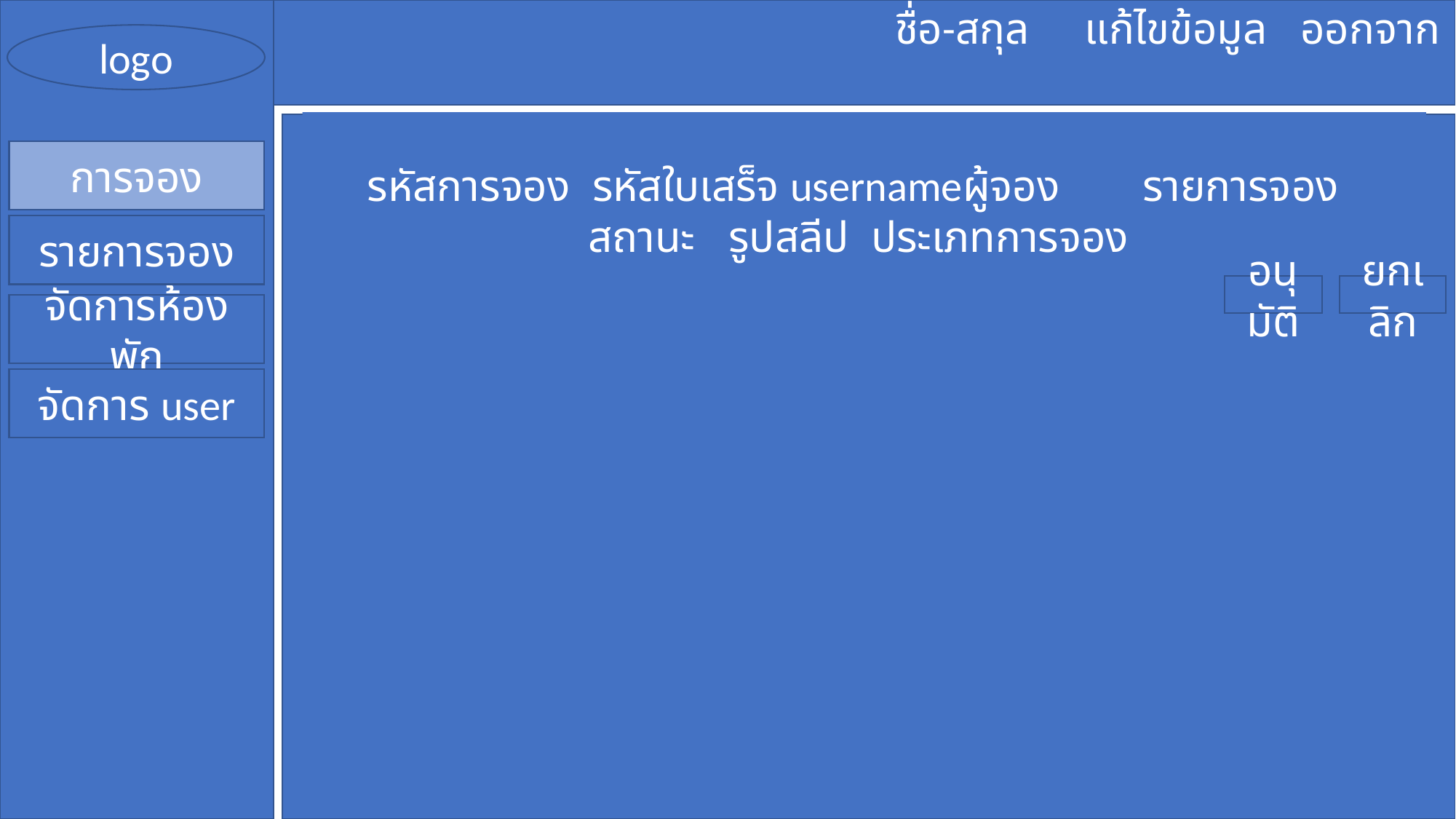

ก							 ชื่อ-สกุล     แก้ไขข้อมูล   ออกจากระบบ

logo

รหัสการจอง  รหัสใบเสร็จ usernameผู้จอง 	 รายการจอง   สถานะ   รูปสลีป  ประเภทการจอง

การจอง
รายการจอง
ยกเลิก
อนุมัติ
จัดการห้องพัก
จัดการ user